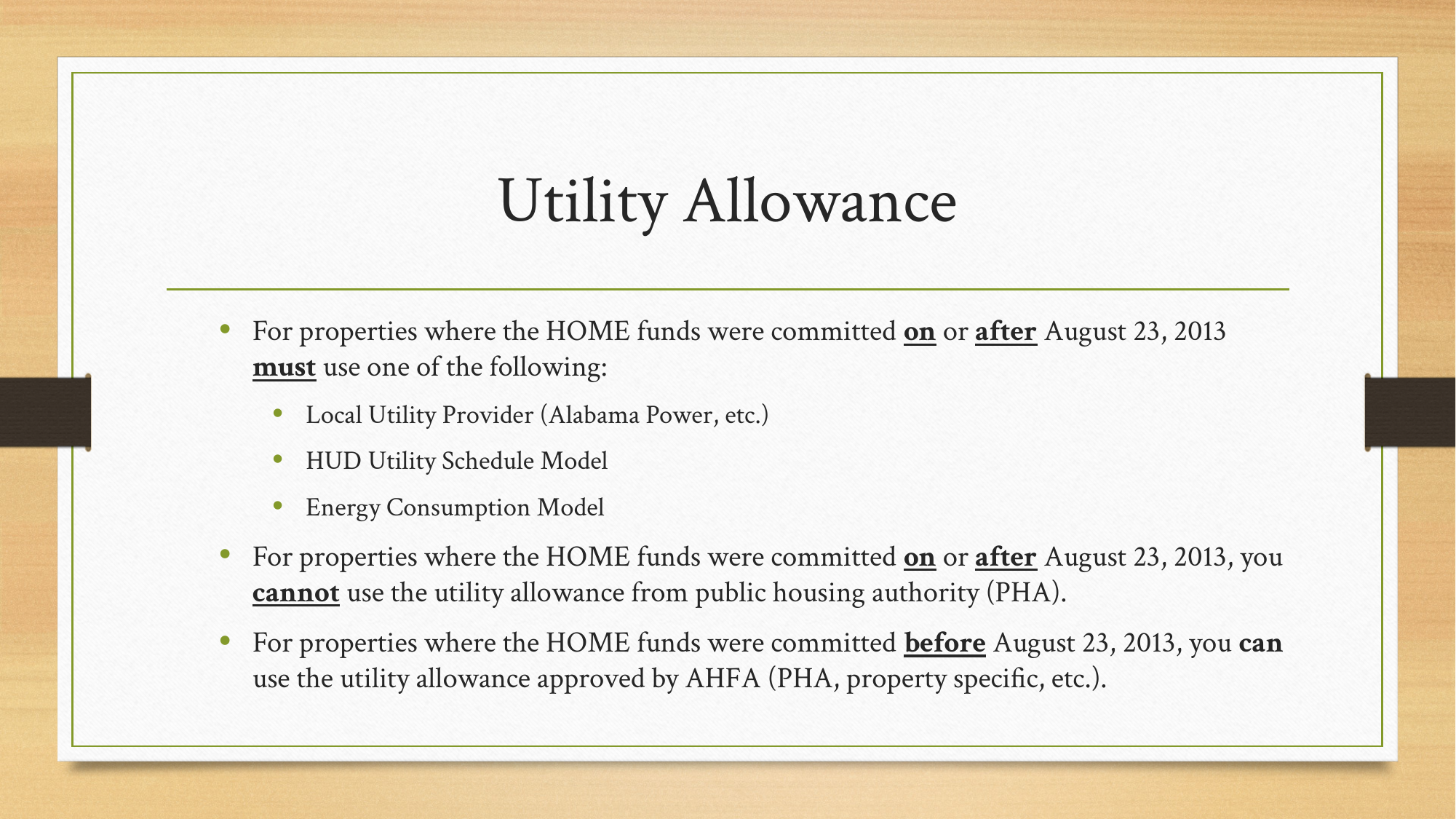

# Utility Allowance
For properties where the HOME funds were committed on or after August 23, 2013 must use one of the following:
Local Utility Provider (Alabama Power, etc.)
HUD Utility Schedule Model
Energy Consumption Model
For properties where the HOME funds were committed on or after August 23, 2013, you cannot use the utility allowance from public housing authority (PHA).
For properties where the HOME funds were committed before August 23, 2013, you can use the utility allowance approved by AHFA (PHA, property specific, etc.).